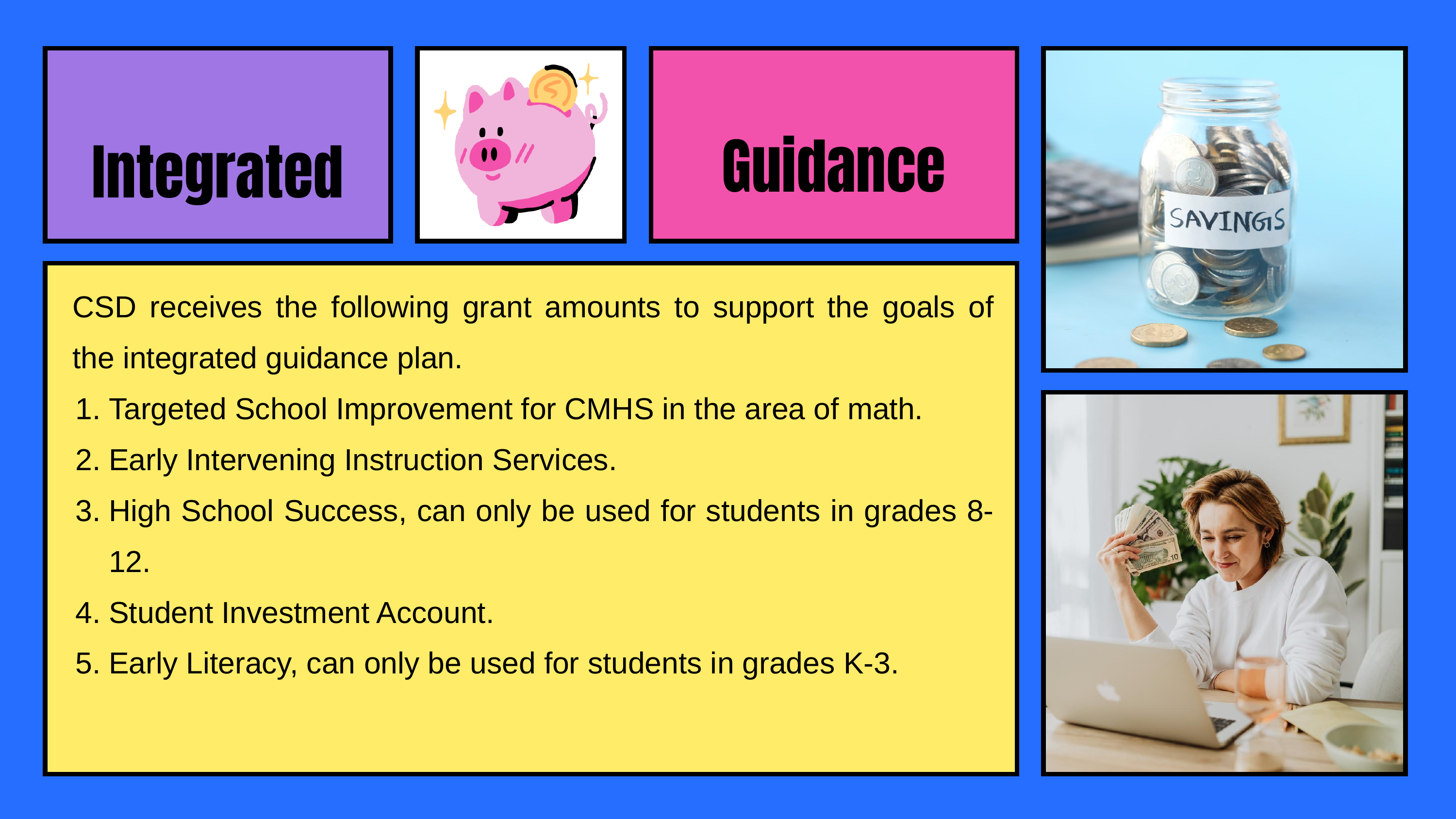

Guidance
Integrated

CSD receives the following grant amounts to support the goals of the integrated guidance plan.
Targeted School Improvement for CMHS in the area of math.
Early Intervening Instruction Services.
High School Success, can only be used for students in grades 8-12.
Student Investment Account.
Early Literacy, can only be used for students in grades K-3.